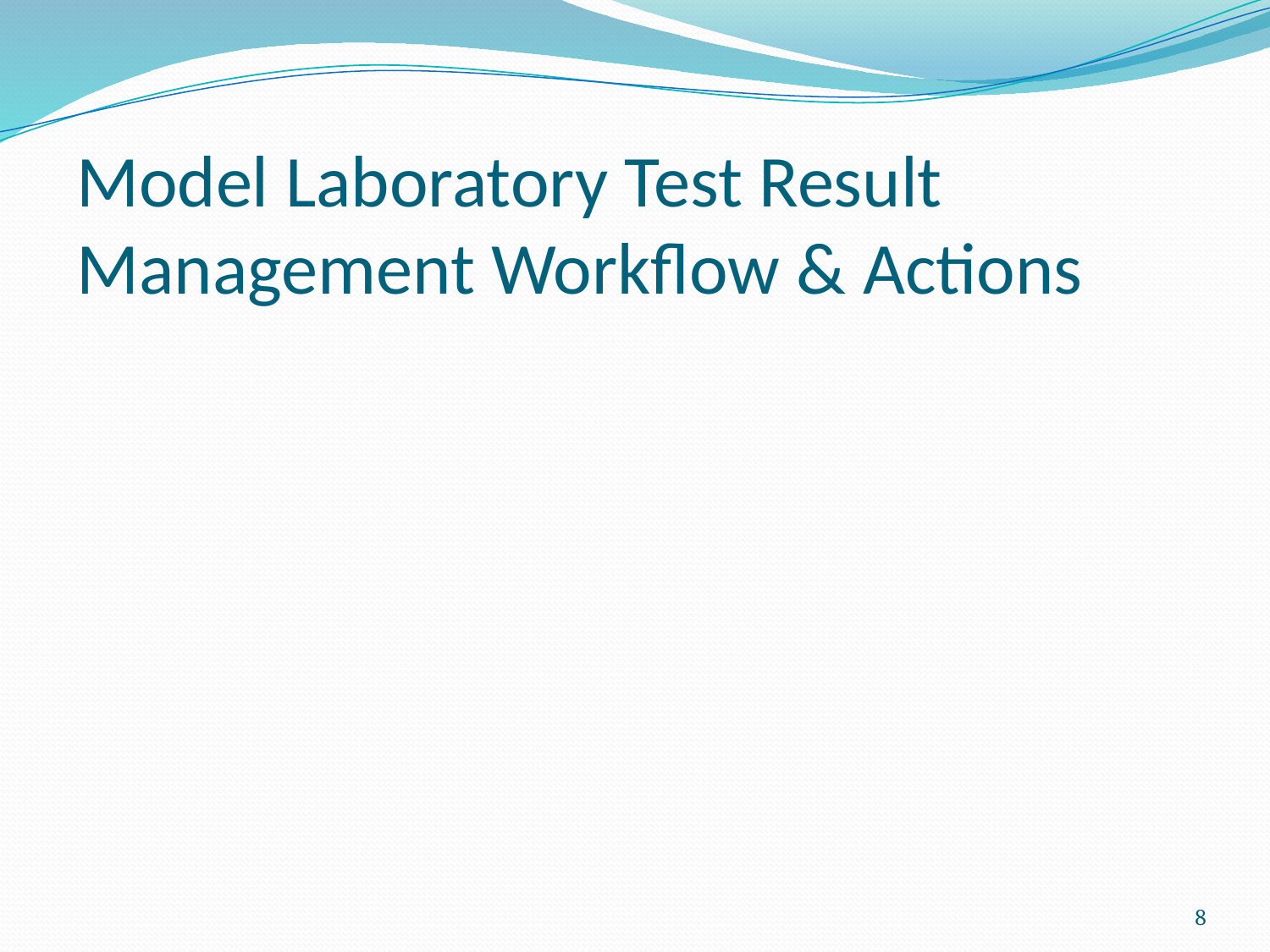

# Model Laboratory Test Result Management Workflow & Actions

8